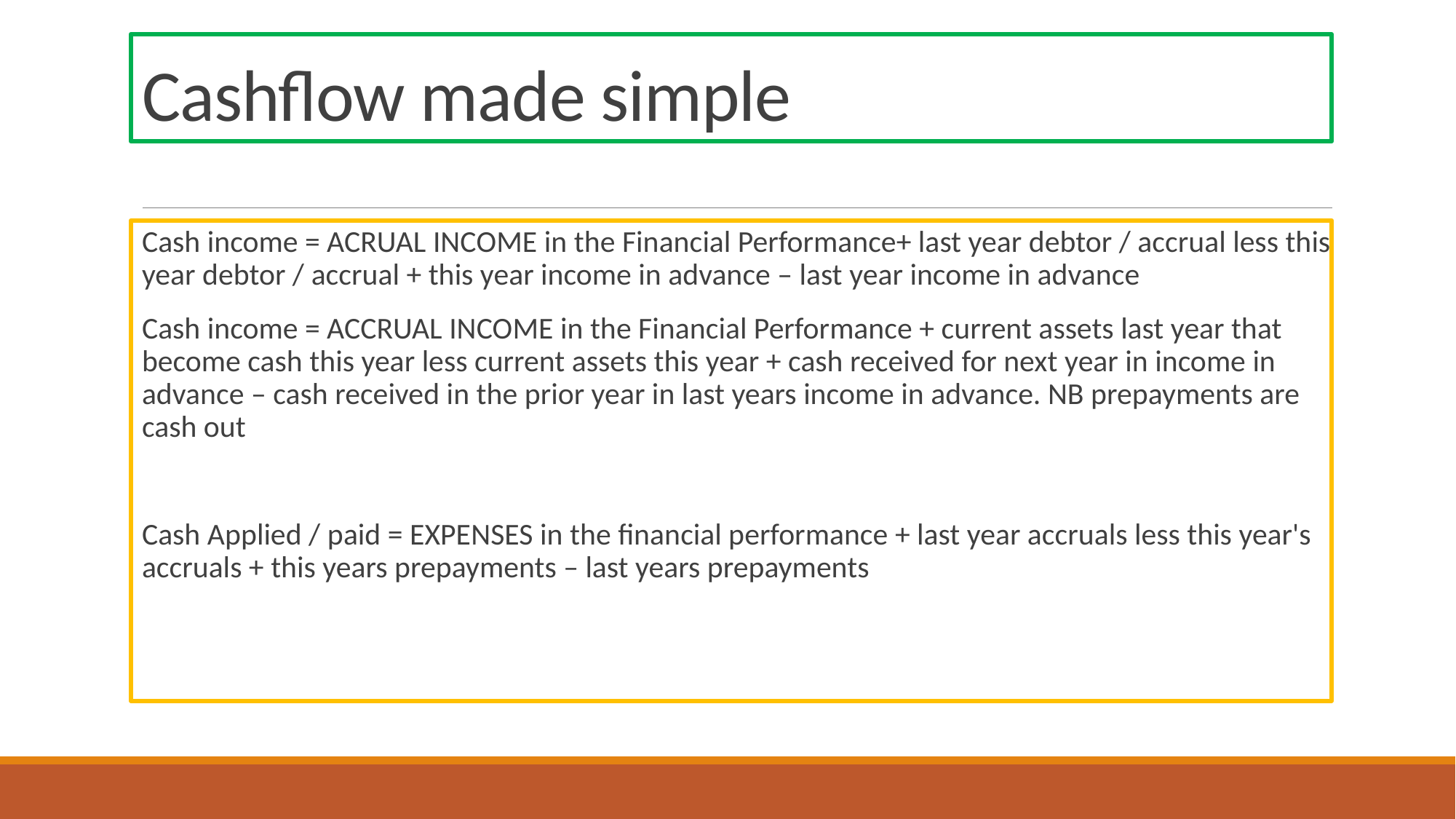

# Cashflow made simple
Cash income = ACRUAL INCOME in the Financial Performance+ last year debtor / accrual less this year debtor / accrual + this year income in advance – last year income in advance
Cash income = ACCRUAL INCOME in the Financial Performance + current assets last year that become cash this year less current assets this year + cash received for next year in income in advance – cash received in the prior year in last years income in advance. NB prepayments are cash out

Cash Applied / paid = EXPENSES in the financial performance + last year accruals less this year's accruals + this years prepayments – last years prepayments